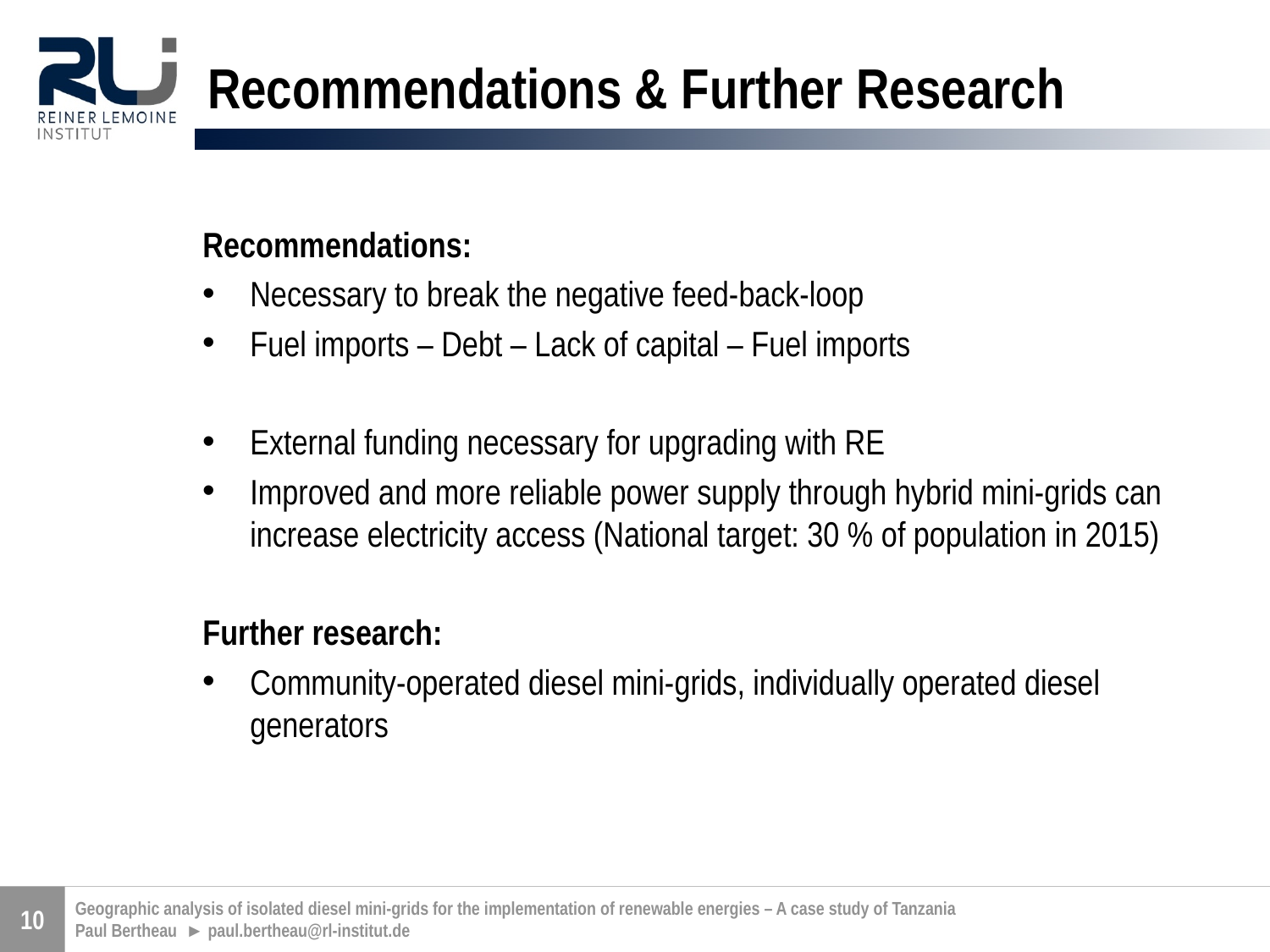

# Recommendations & Further Research
Recommendations:
Necessary to break the negative feed-back-loop
Fuel imports – Debt – Lack of capital – Fuel imports

External funding necessary for upgrading with RE
Improved and more reliable power supply through hybrid mini-grids can  increase electricity access (National target: 30 % of population in 2015)

Further research:
Community-operated diesel mini-grids, individually operated diesel generators